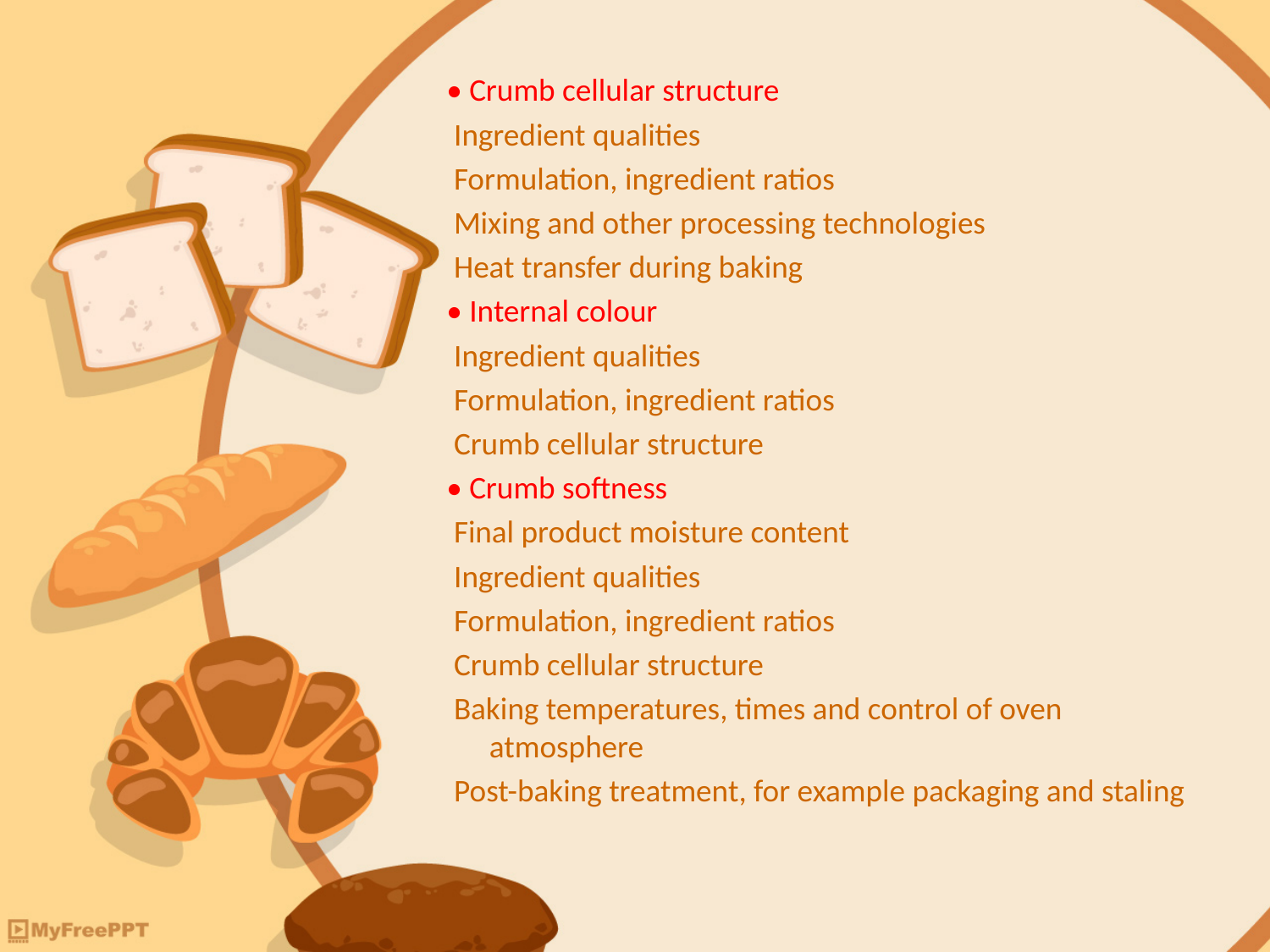

• Crumb cellular structure
 Ingredient qualities
 Formulation, ingredient ratios
 Mixing and other processing technologies
 Heat transfer during baking
• Internal colour
 Ingredient qualities
 Formulation, ingredient ratios
 Crumb cellular structure
• Crumb softness
 Final product moisture content
 Ingredient qualities
 Formulation, ingredient ratios
 Crumb cellular structure
 Baking temperatures, times and control of oven atmosphere
 Post-baking treatment, for example packaging and staling